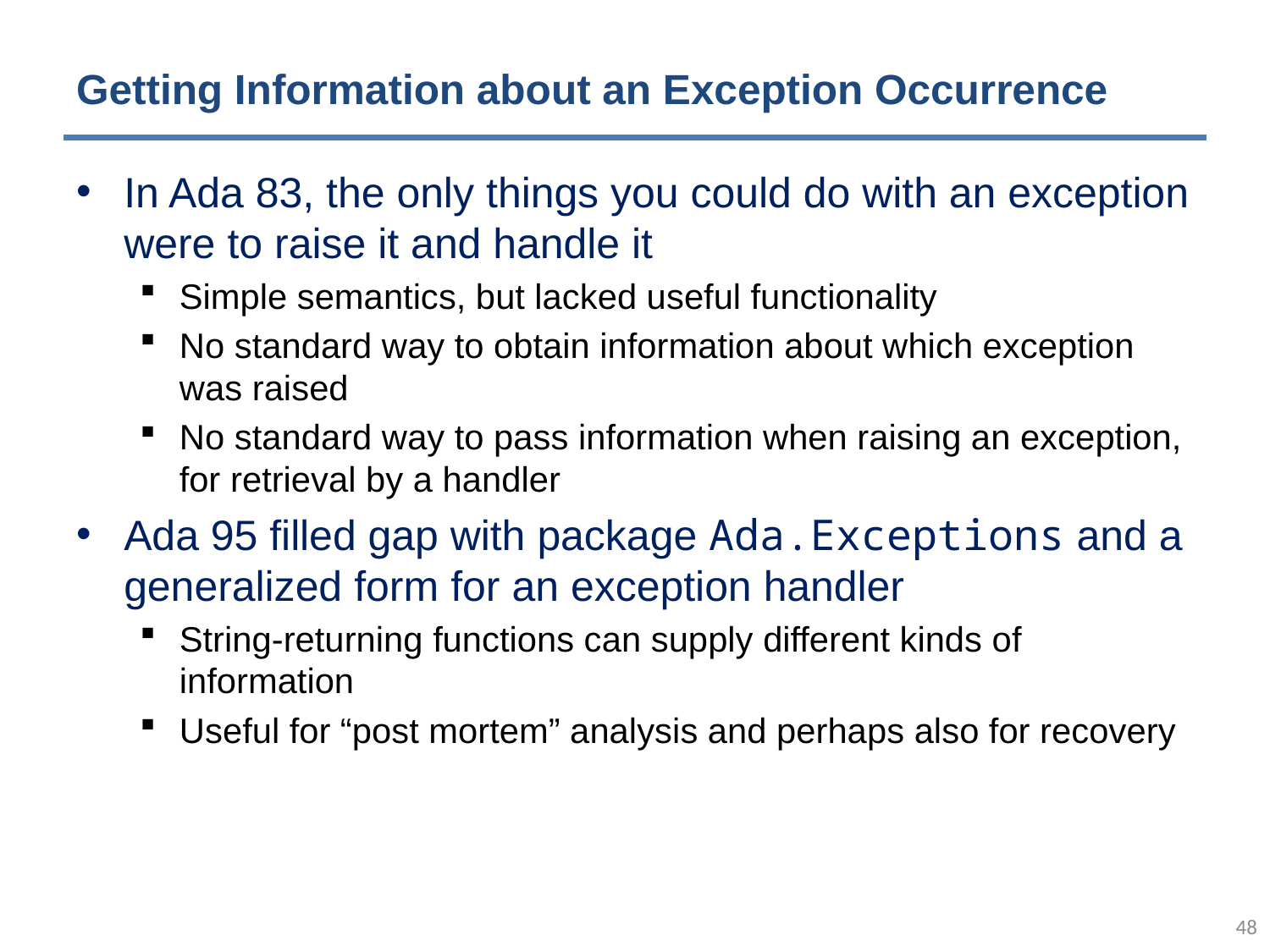

# Getting Information about an Exception Occurrence
In Ada 83, the only things you could do with an exception were to raise it and handle it
Simple semantics, but lacked useful functionality
No standard way to obtain information about which exception was raised
No standard way to pass information when raising an exception, for retrieval by a handler
Ada 95 filled gap with package Ada.Exceptions and a generalized form for an exception handler
String-returning functions can supply different kinds of information
Useful for “post mortem” analysis and perhaps also for recovery

48